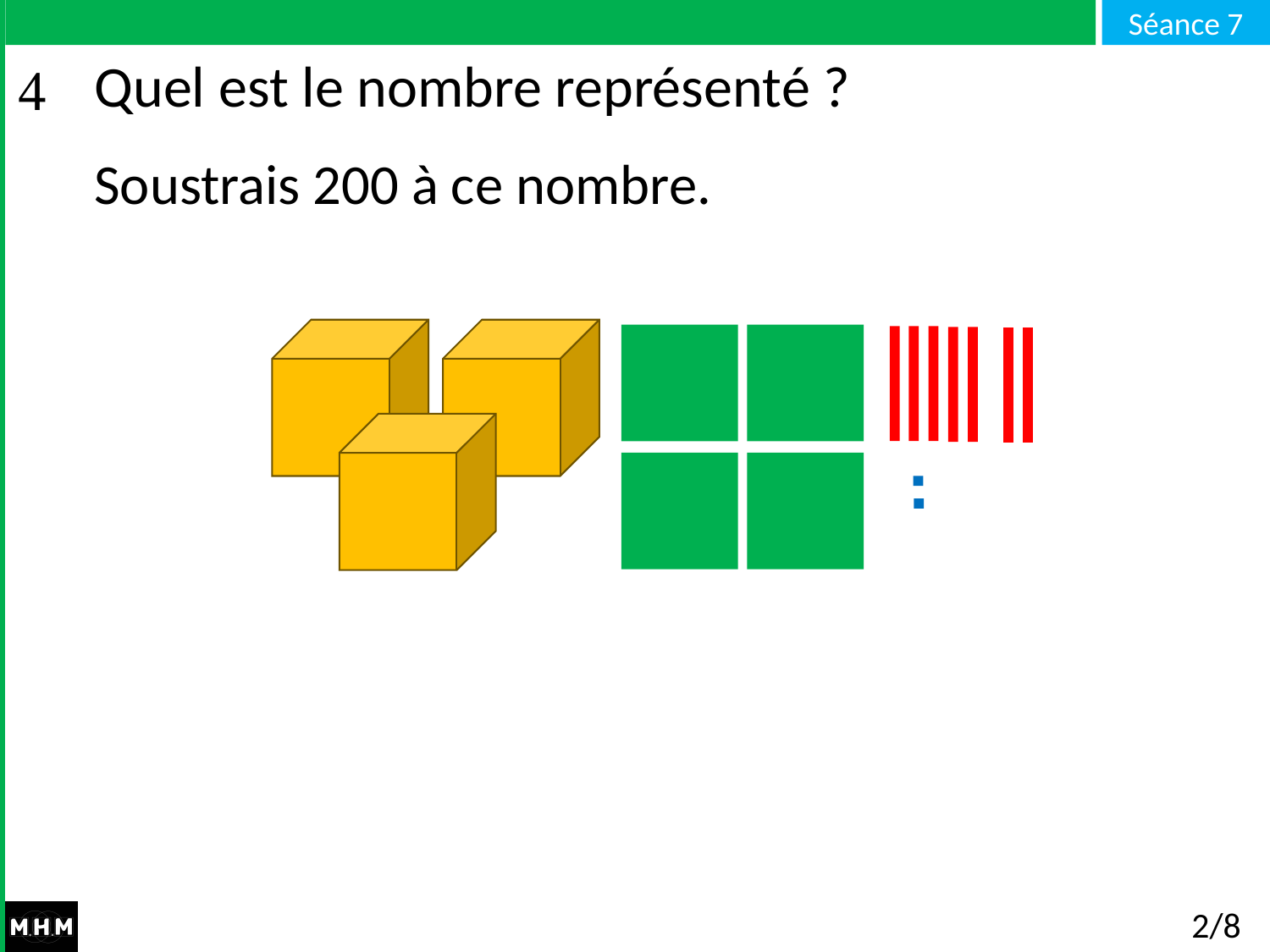

# Quel est le nombre représenté ?
Soustrais 200 à ce nombre.

2/8